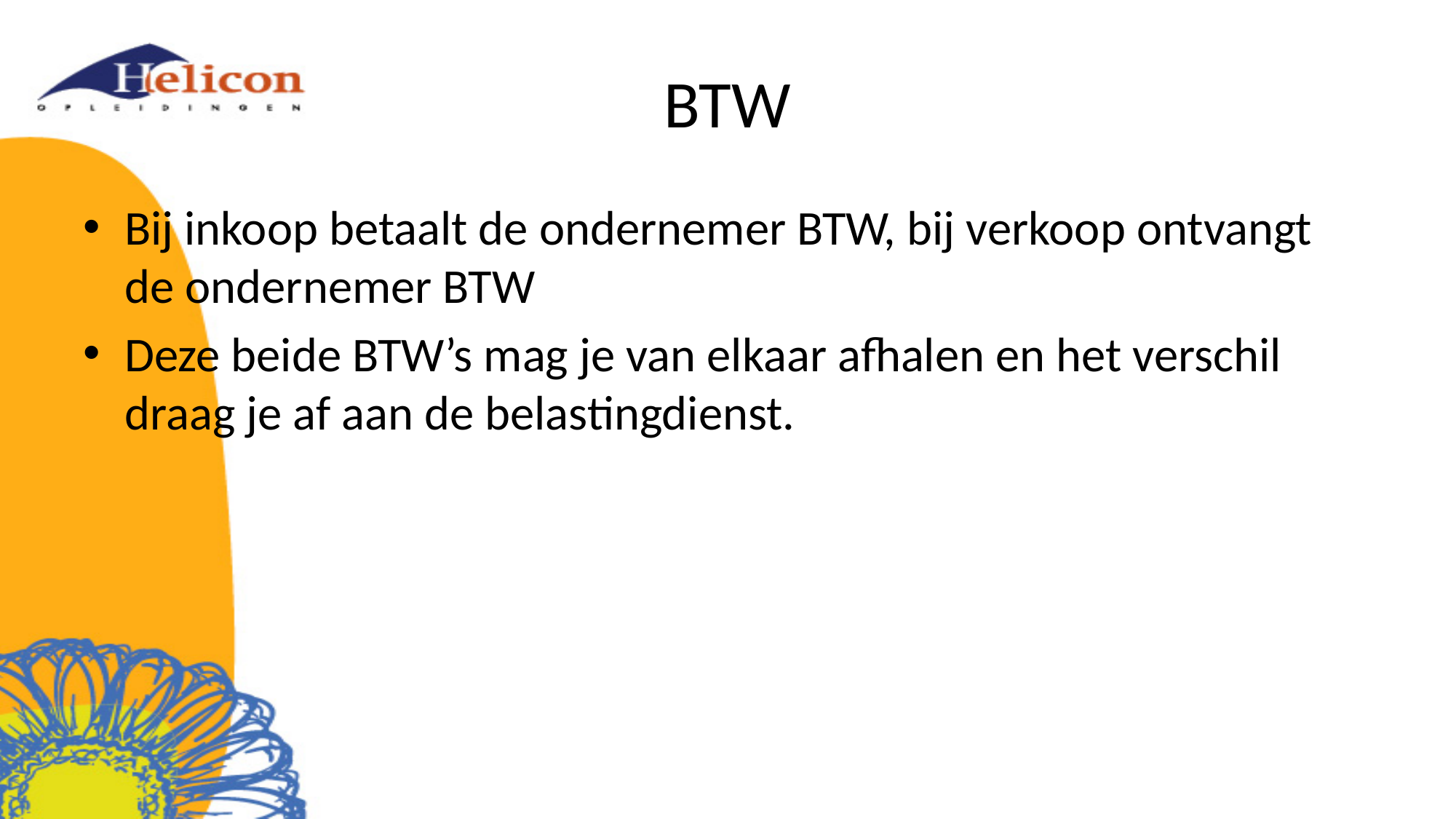

# BTW
Bij inkoop betaalt de ondernemer BTW, bij verkoop ontvangt de ondernemer BTW
Deze beide BTW’s mag je van elkaar afhalen en het verschil draag je af aan de belastingdienst.